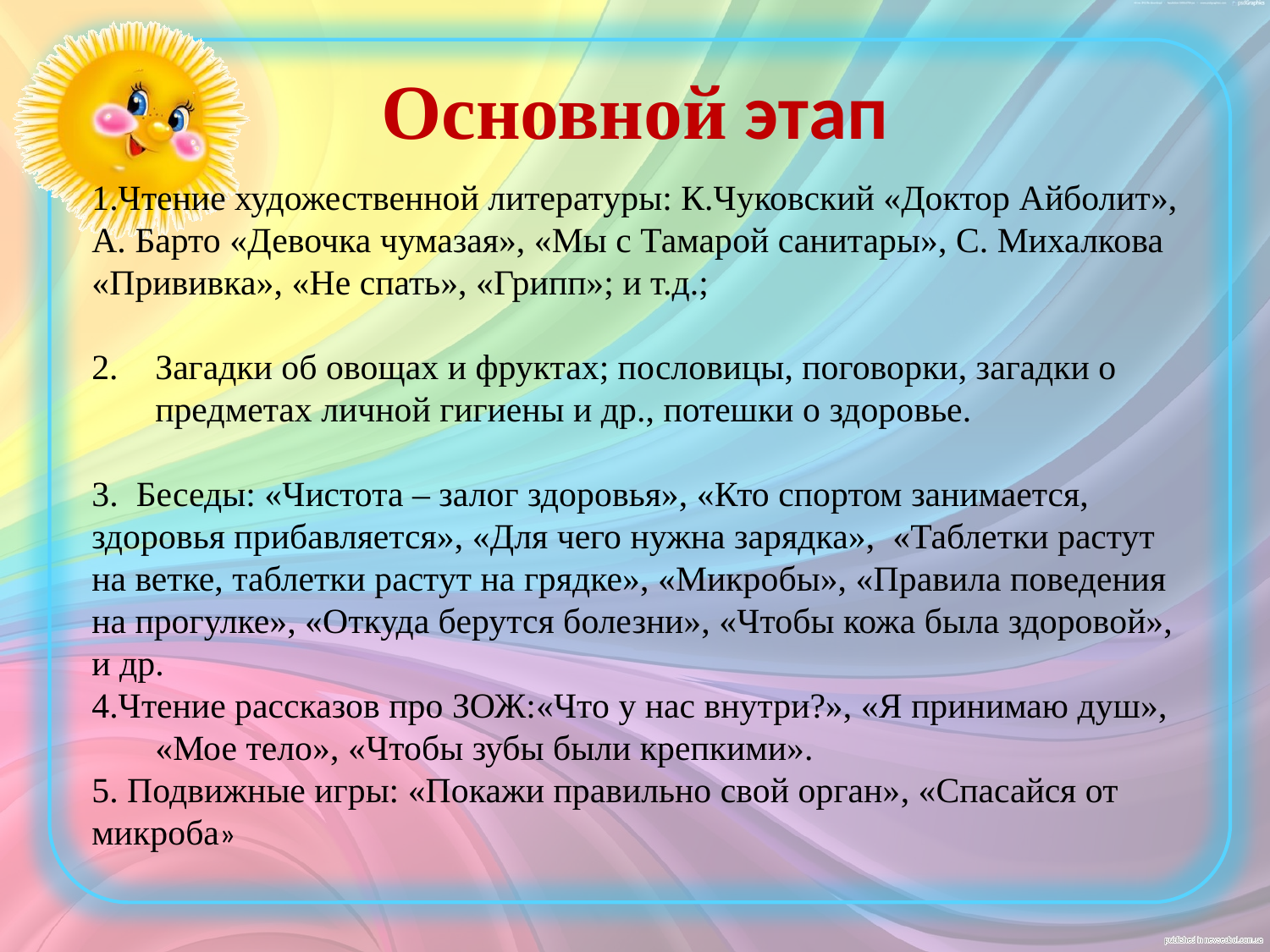

# Основной этап
1.Чтение художественной литературы: К.Чуковский «Доктор Айболит»,  А. Барто «Девочка чумазая», «Мы с Тамарой санитары», С. Михалкова «Прививка», «Не спать», «Грипп»; и т.д.;

Загадки об овощах и фруктах; пословицы, поговорки, загадки о предметах личной гигиены и др., потешки о здоровье.

3.  Беседы: «Чистота – залог здоровья», «Кто спортом занимается, здоровья прибавляется», «Для чего нужна зарядка»,  «Таблетки растут на ветке, таблетки растут на грядке», «Микробы», «Правила поведения на прогулке», «Откуда берутся болезни», «Чтобы кожа была здоровой», и др.
4.Чтение рассказов про ЗОЖ:«Что у нас внутри?», «Я принимаю душ», «Мое тело», «Чтобы зубы были крепкими».
5. Подвижные игры: «Покажи правильно свой орган», «Спасайся от микроба»